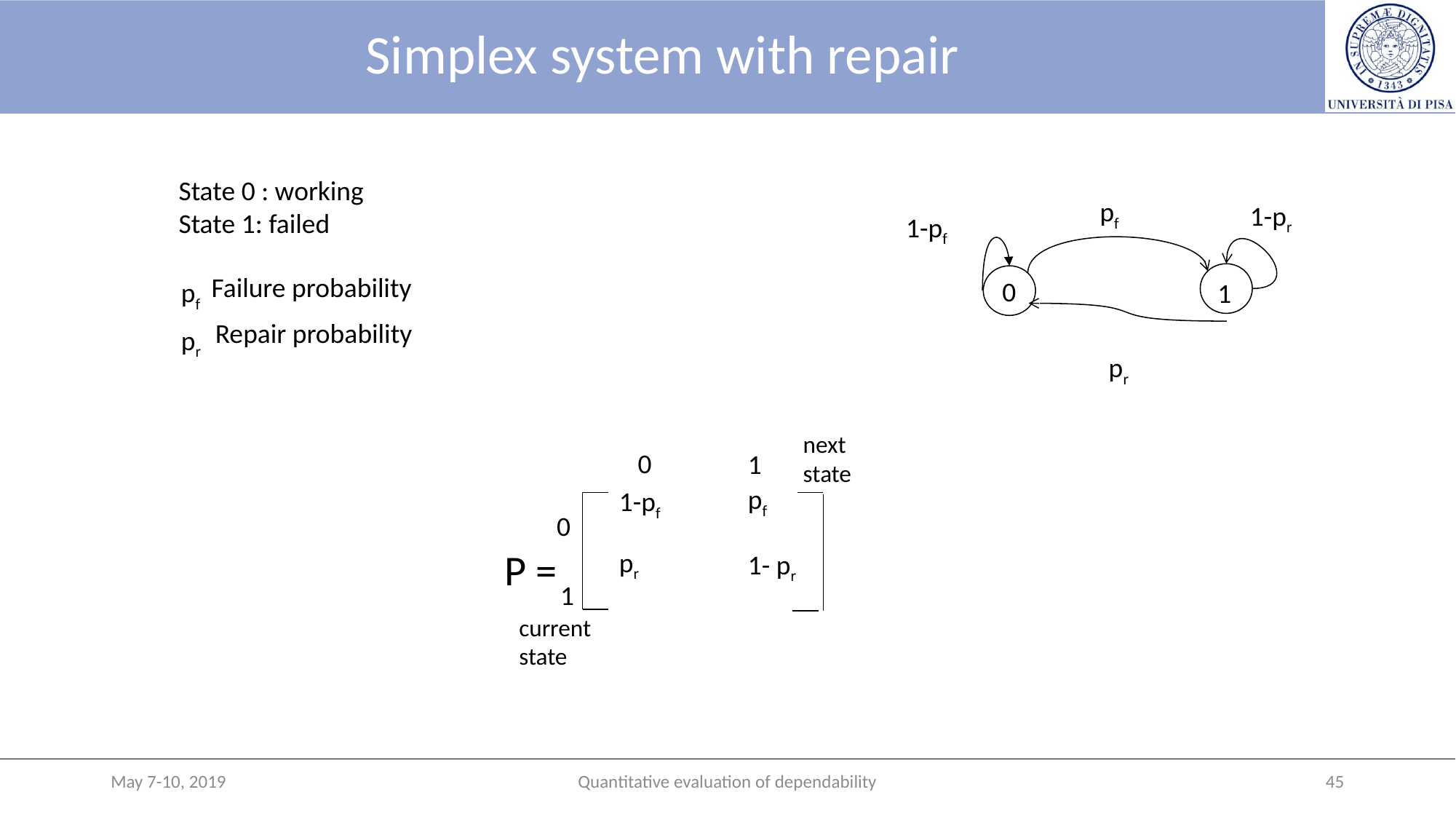

# Simplex system with repair
State 0 : working
State 1: failed
pf
1-pf

0
1
1-pr
Failure probability
pf
Repair probability
pr
pr
next
state
0
1
pf
1-pf
0
P =
pr
1- pr
1
current
state
May 7-10, 2019
Quantitative evaluation of dependability
45